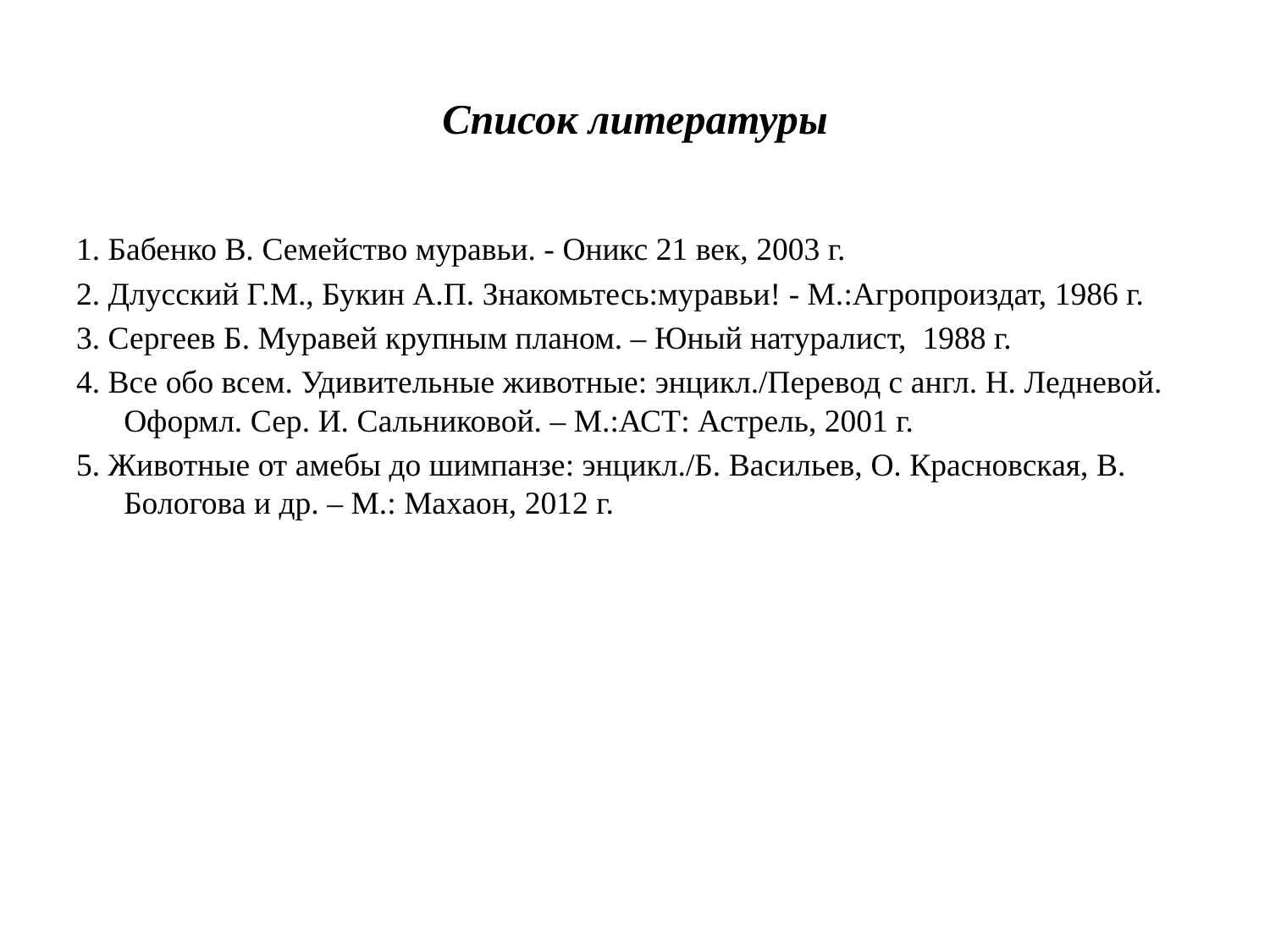

# Список литературы
1. Бабенко В. Семейство муравьи. - Оникс 21 век, 2003 г.
2. Длусский Г.М., Букин А.П. Знакомьтесь:муравьи! - М.:Агропроиздат, 1986 г.
3. Сергеев Б. Муравей крупным планом. – Юный натуралист,  1988 г.
4. Все обо всем. Удивительные животные: энцикл./Перевод с англ. Н. Ледневой. Оформл. Сер. И. Сальниковой. – М.:АСТ: Астрель, 2001 г.
5. Животные от амебы до шимпанзе: энцикл./Б. Васильев, О. Красновская, В. Бологова и др. – М.: Махаон, 2012 г.